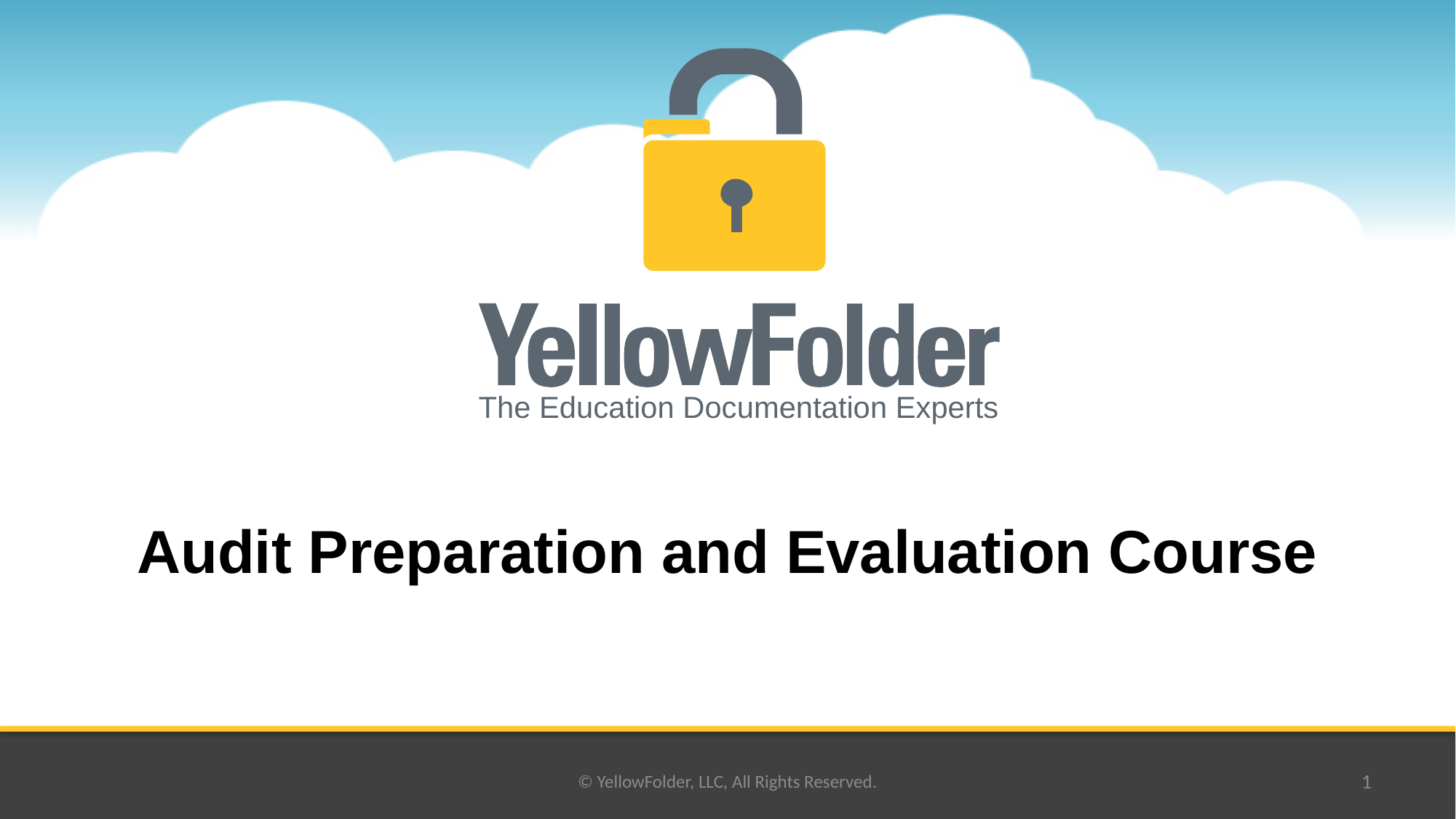

# Audit Preparation and Evaluation Course
© YellowFolder, LLC, All Rights Reserved.
1